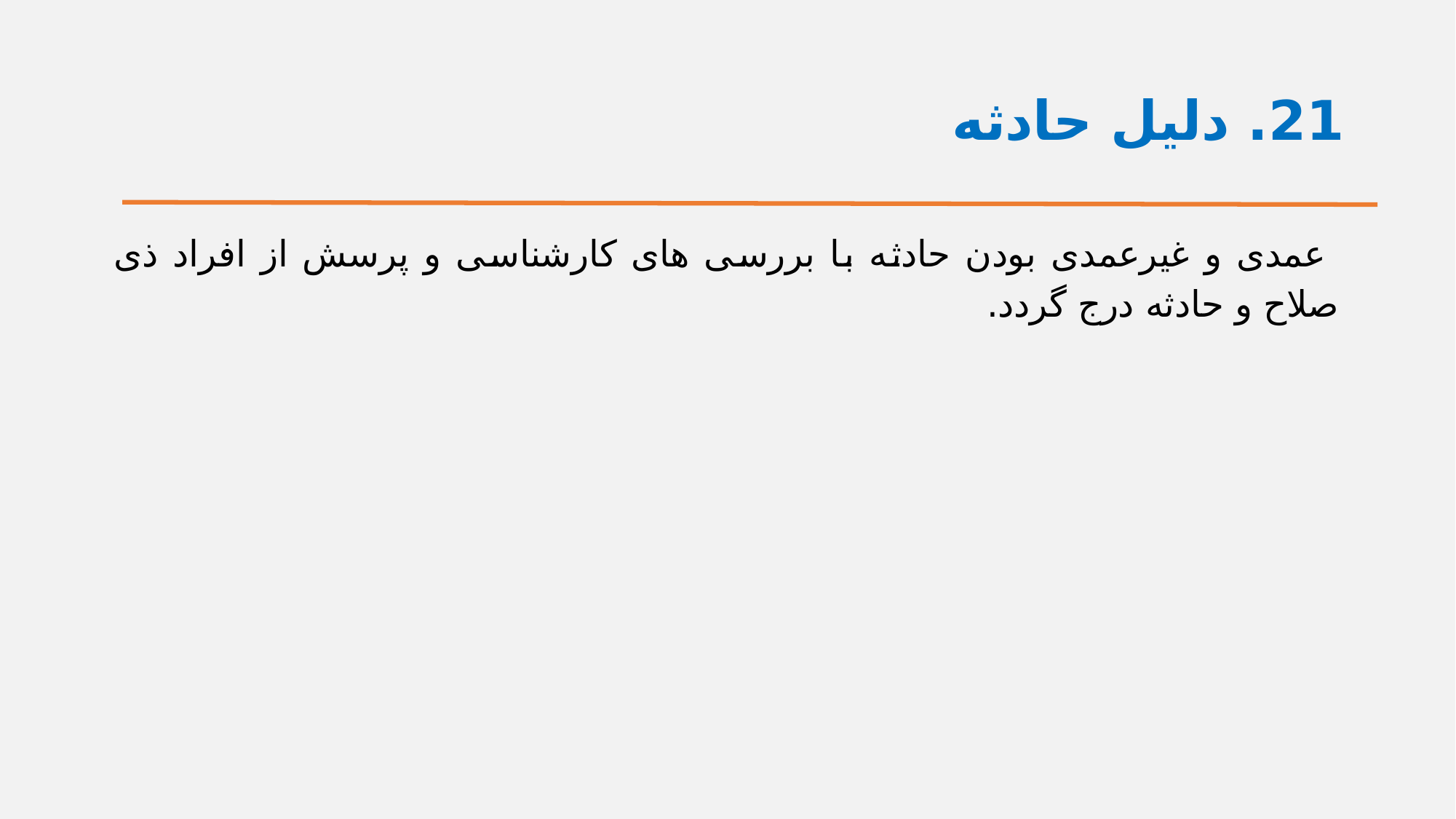

# 21. دلیل حادثه
 عمدی و غیرعمدی بودن حادثه با بررسی های کارشناسی و پرسش از افراد ذی صلاح و حادثه درج گردد.